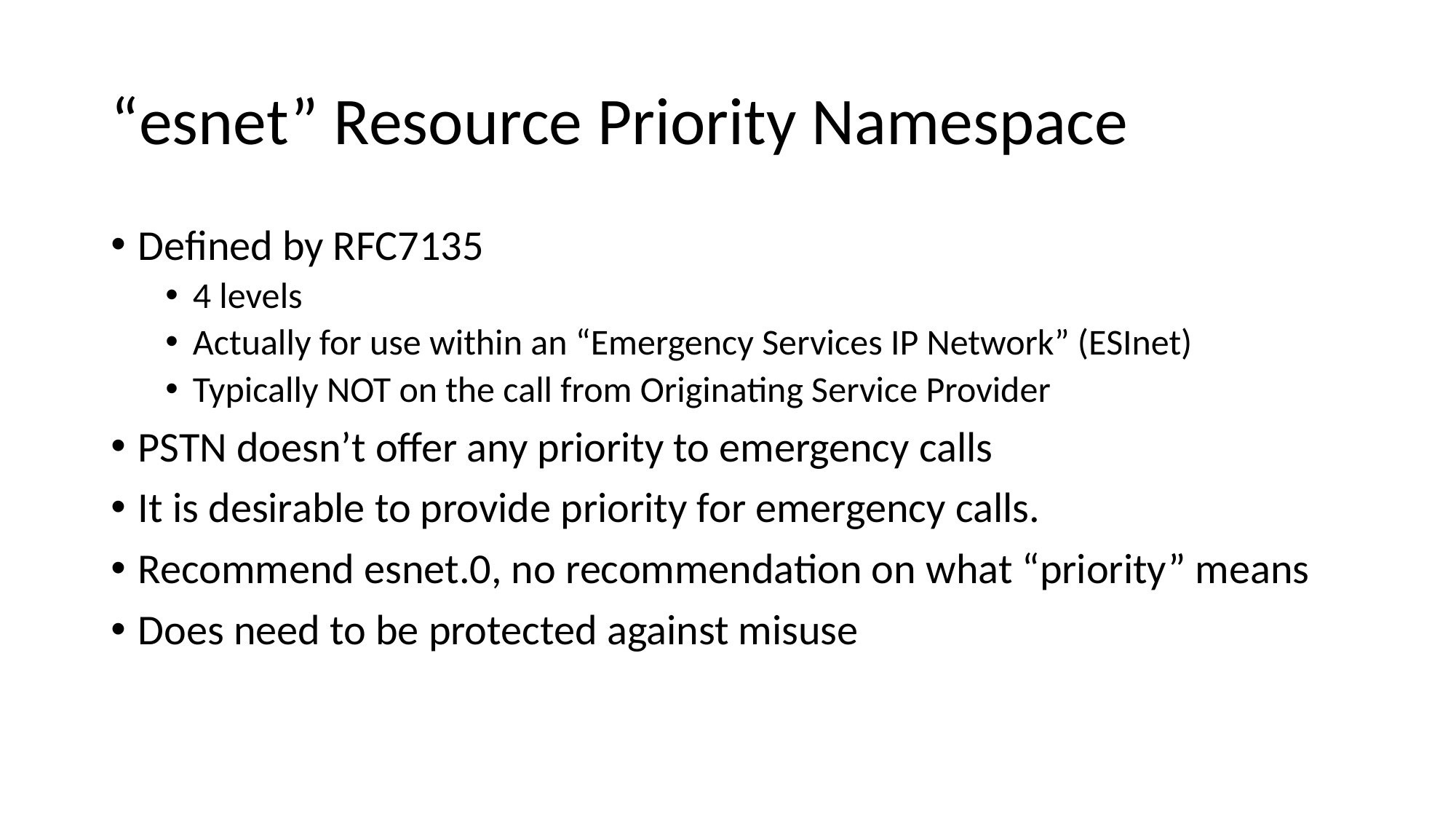

# “esnet” Resource Priority Namespace
Defined by RFC7135
4 levels
Actually for use within an “Emergency Services IP Network” (ESInet)
Typically NOT on the call from Originating Service Provider
PSTN doesn’t offer any priority to emergency calls
It is desirable to provide priority for emergency calls.
Recommend esnet.0, no recommendation on what “priority” means
Does need to be protected against misuse